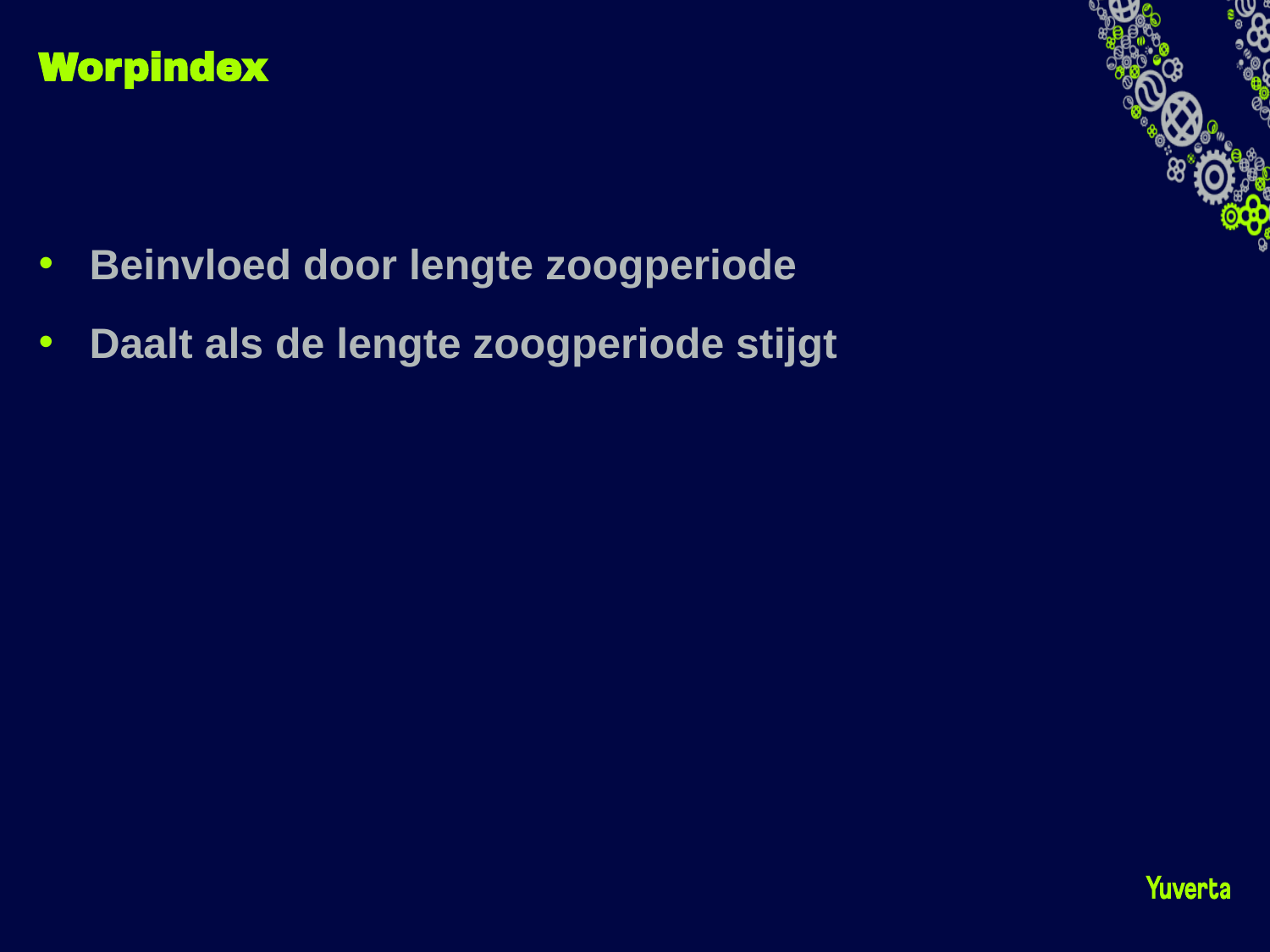

# Worpindex
Beinvloed door lengte zoogperiode
Daalt als de lengte zoogperiode stijgt